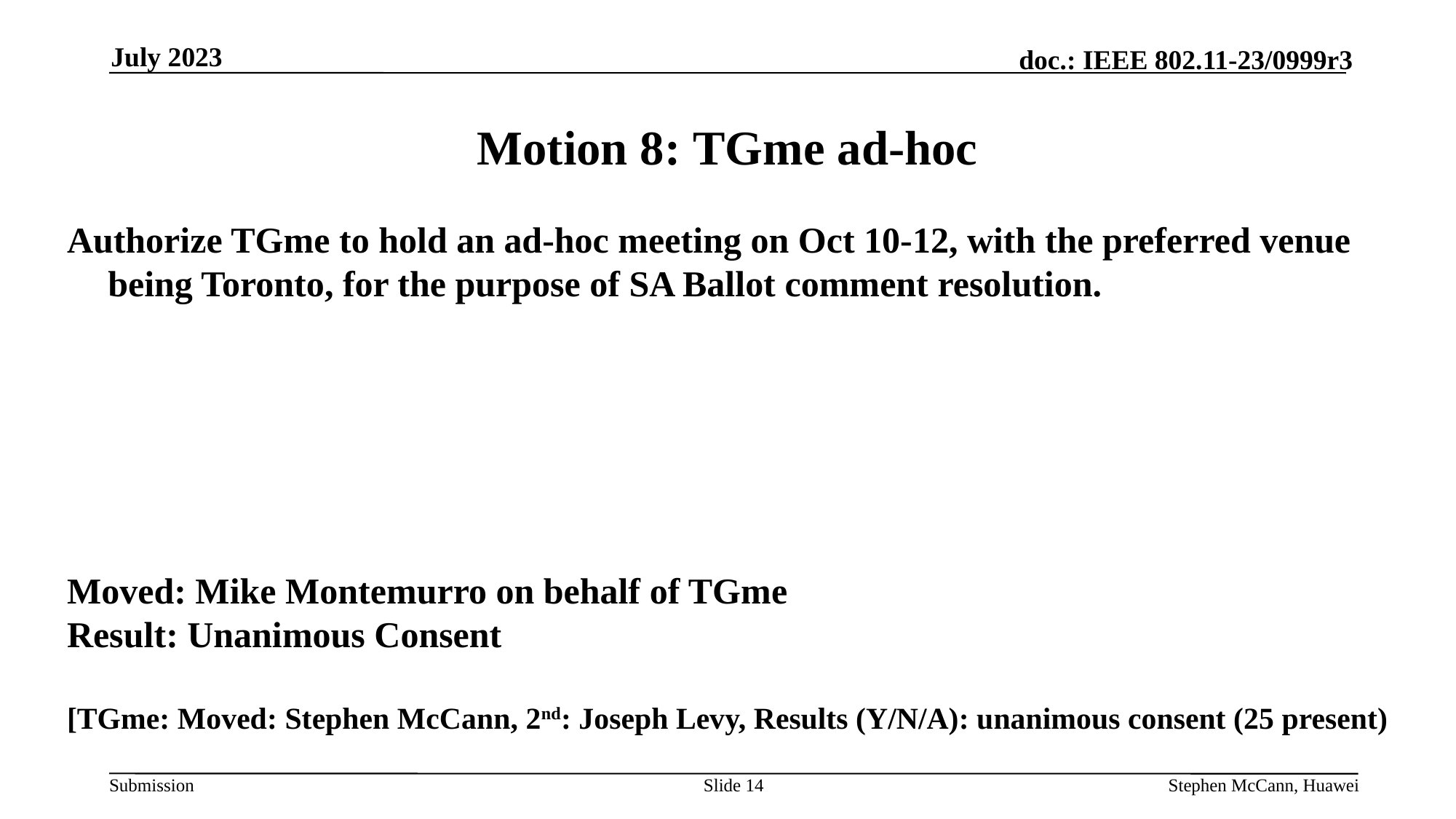

July 2023
# Motion 8: TGme ad-hoc
Authorize TGme to hold an ad-hoc meeting on Oct 10-12, with the preferred venue being Toronto, for the purpose of SA Ballot comment resolution.

Moved: Mike Montemurro on behalf of TGme
Result: Unanimous Consent

[TGme: Moved: Stephen McCann, 2nd: Joseph Levy, Results (Y/N/A): unanimous consent (25 present)

Slide 14
Stephen McCann, Huawei